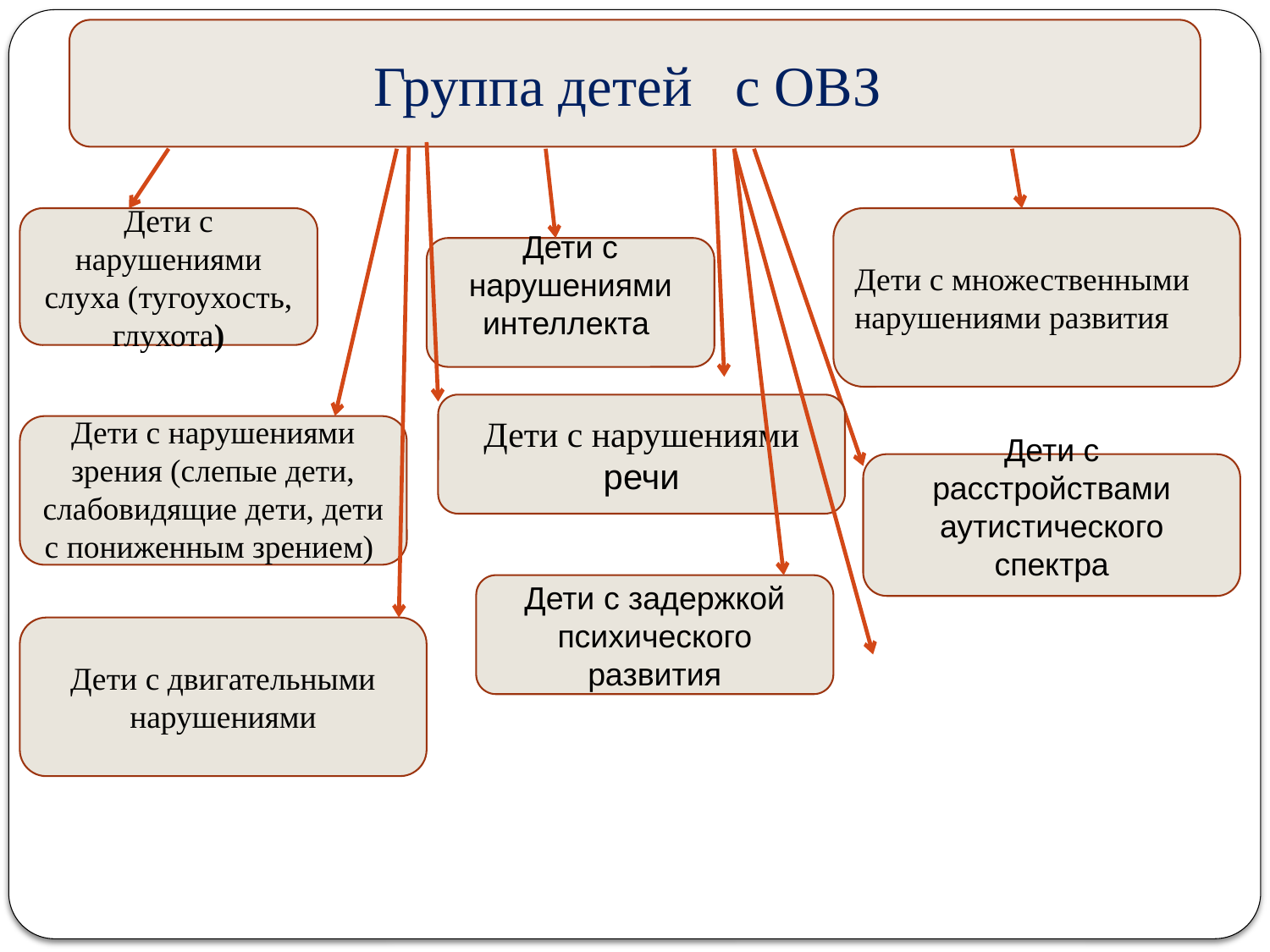

Группа детей   с ОВЗ

Дети с нарушениями слуха (тугоухость, глухота)

Дети с множественными нарушениями развития
Дети с нарушениями интеллекта

Дети с нарушениями речи

Дети с нарушениями зрения (слепые дети, слабовидящие дети, дети с пониженным зрением)

Дети с расстройствами аутистического спектра

Дети с задержкой психического развития
Дети с двигательными нарушениями